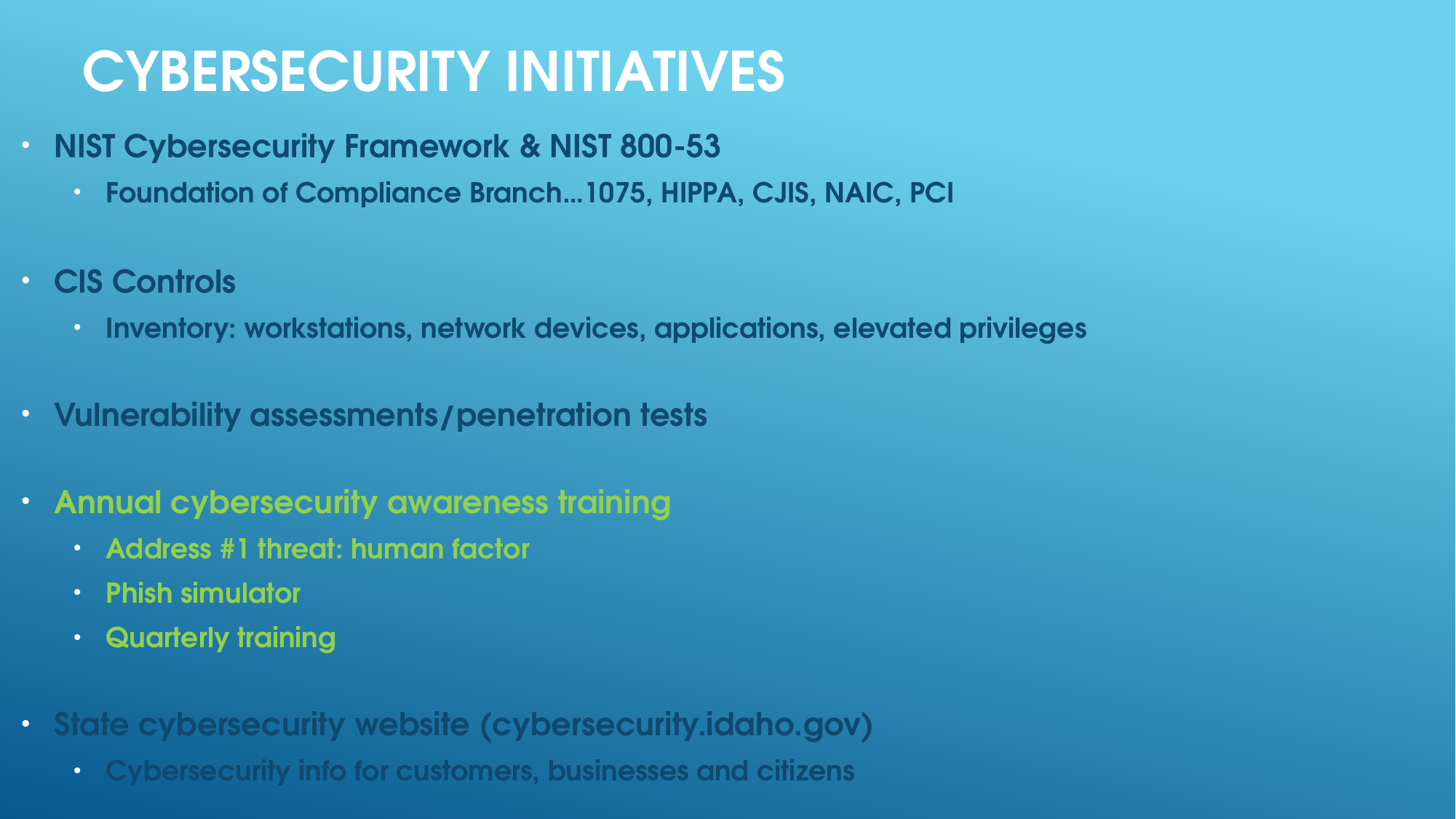

# Cybersecurity initiatives
NIST Cybersecurity Framework & NIST 800-53
Foundation of Compliance Branch…1075, HIPPA, CJIS, NAIC, PCI

CIS Controls
Inventory: workstations, network devices, applications, elevated privileges

Vulnerability assessments/penetration tests

Annual cybersecurity awareness training
Address #1 threat: human factor
Phish simulator
Quarterly training

State cybersecurity website (cybersecurity.idaho.gov)
Cybersecurity info for customers, businesses and citizens